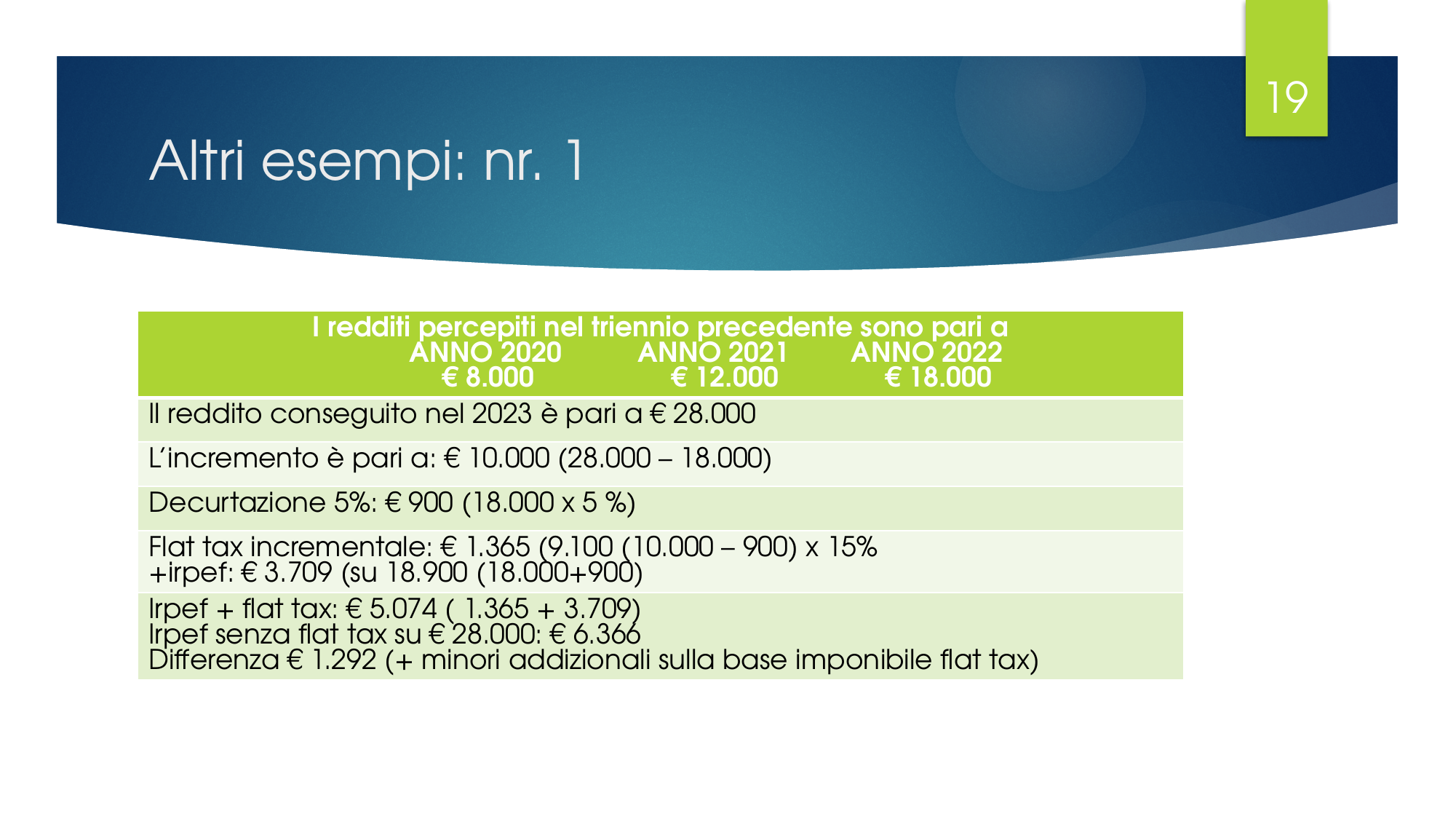

19
# Altri esempi: nr. 1
| I redditi percepiti nel triennio precedente sono pari a ANNO 2020 ANNO 2021 ANNO 2022 € 8.000 € 12.000 € 18.000 |
| --- |
| Il reddito conseguito nel 2023 è pari a € 28.000 |
| L’incremento è pari a: € 10.000 (28.000 – 18.000) |
| Decurtazione 5%: € 900 (18.000 x 5 %) |
| Flat tax incrementale: € 1.365 (9.100 (10.000 – 900) x 15% +irpef: € 3.709 (su 18.900 (18.000+900) |
| Irpef + flat tax: € 5.074 ( 1.365 + 3.709) Irpef senza flat tax su € 28.000: € 6.366 Differenza € 1.292 (+ minori addizionali sulla base imponibile flat tax) |